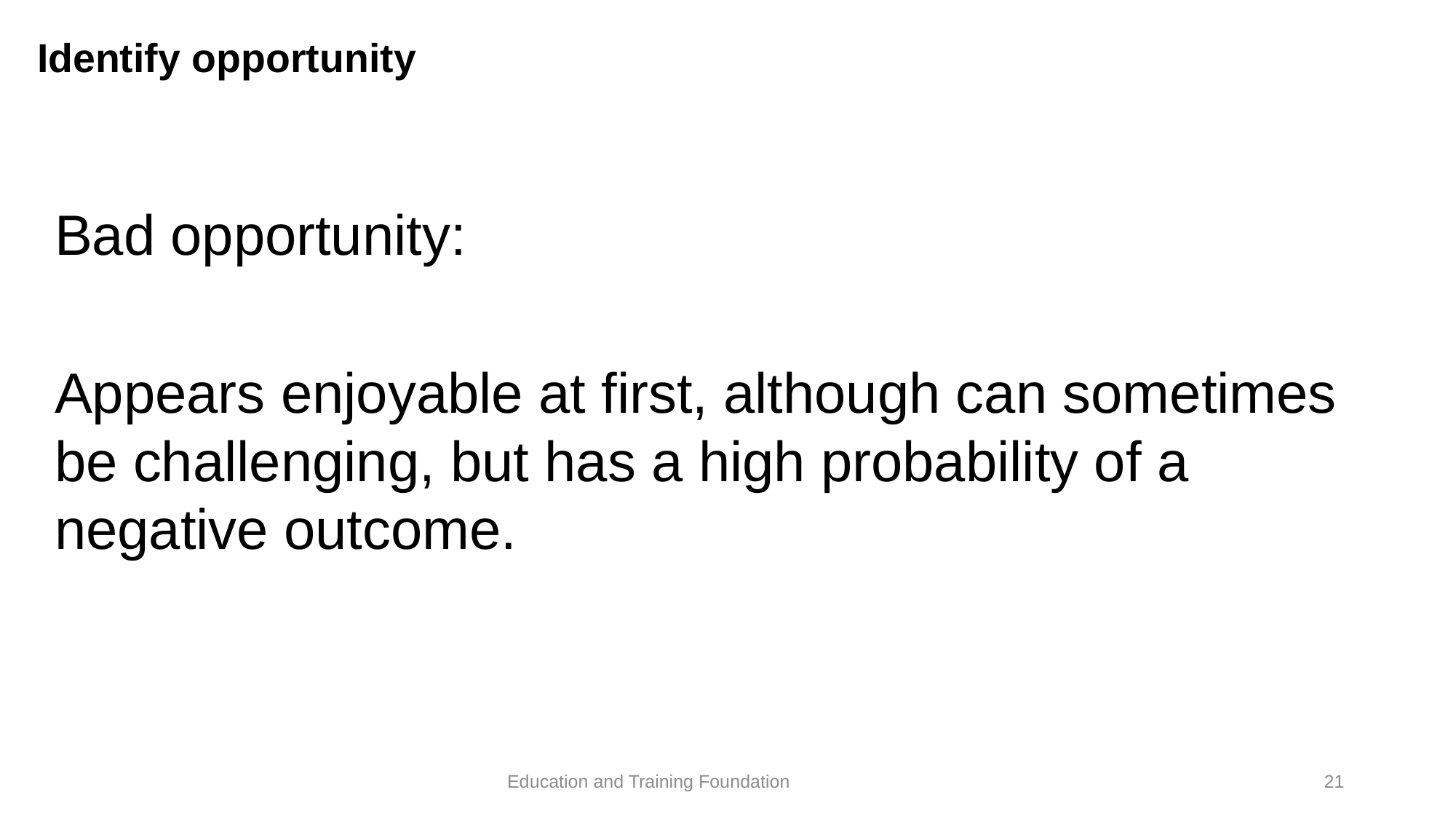

# Identify opportunity
Bad opportunity:

Appears enjoyable at first, although can sometimes be challenging, but has a high probability of a negative outcome.

21
Education and Training Foundation